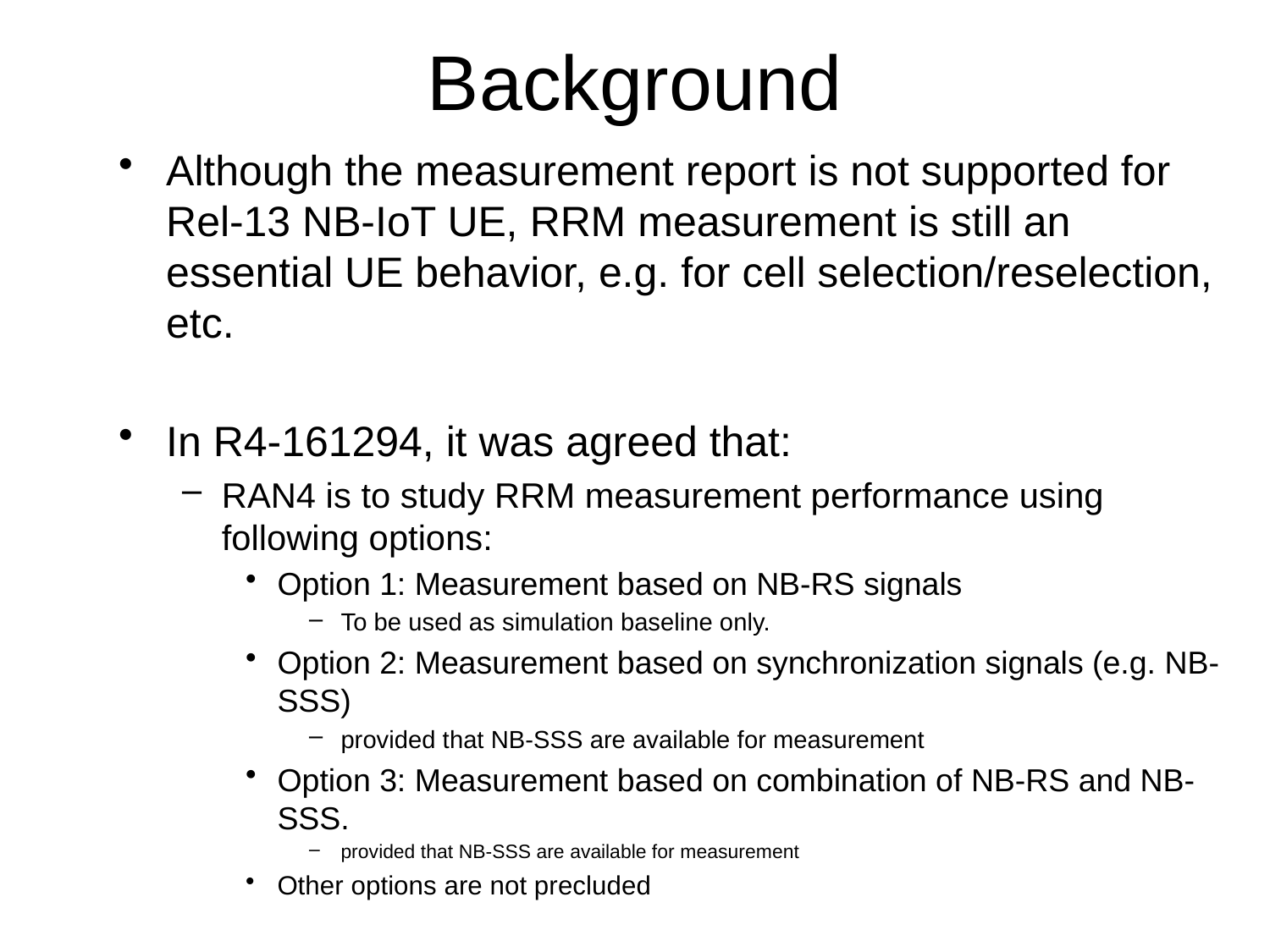

# Background
Although the measurement report is not supported for Rel-13 NB-IoT UE, RRM measurement is still an essential UE behavior, e.g. for cell selection/reselection, etc.

In R4-161294, it was agreed that:
RAN4 is to study RRM measurement performance using following options:
Option 1: Measurement based on NB-RS signals
To be used as simulation baseline only.
Option 2: Measurement based on synchronization signals (e.g. NB-SSS)
provided that NB-SSS are available for measurement
Option 3: Measurement based on combination of NB-RS and NB-SSS.
provided that NB-SSS are available for measurement
Other options are not precluded